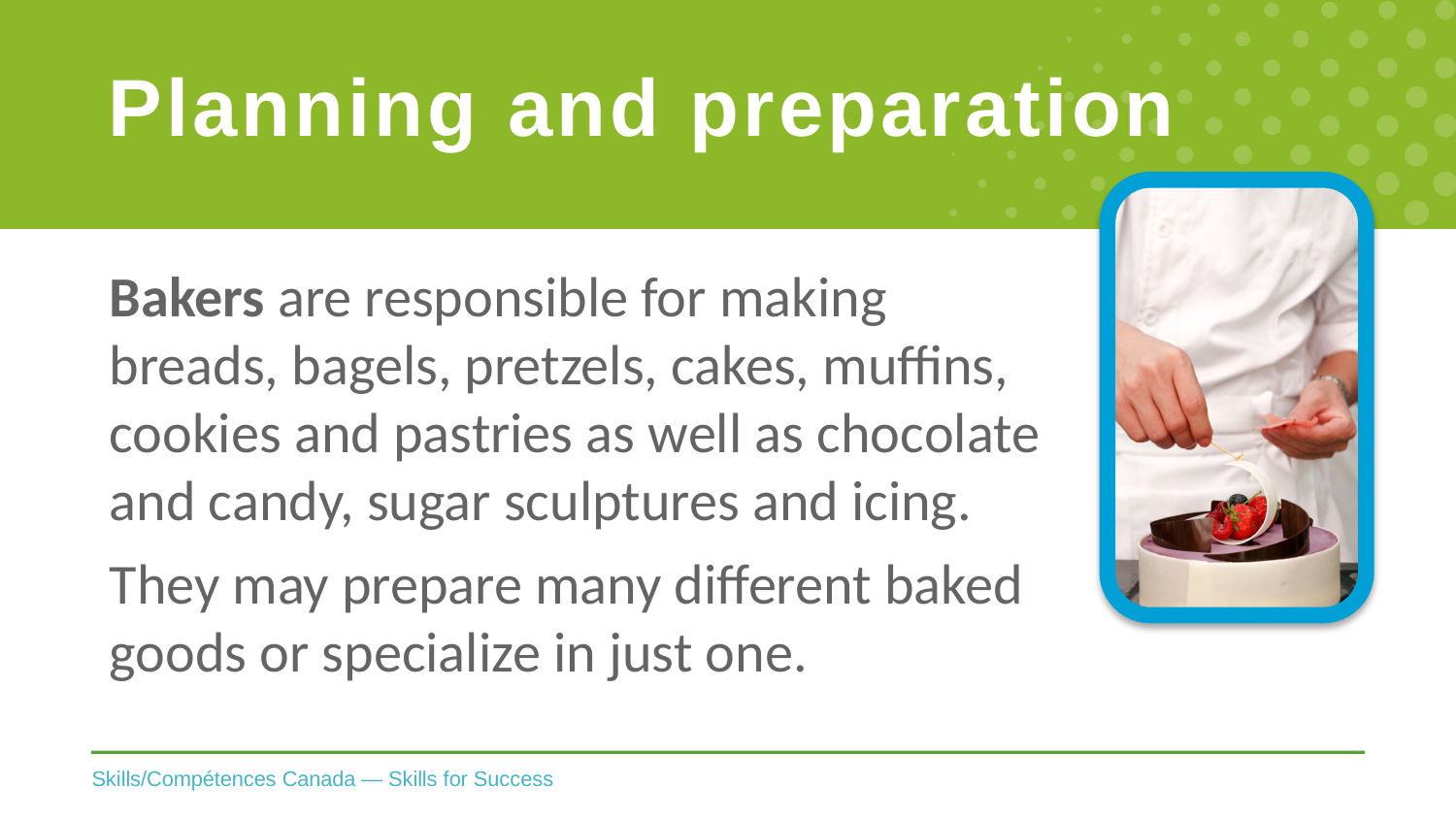

# Planning and preparation

Bakers are responsible for making breads, bagels, pretzels, cakes, muffins, cookies and pastries as well as chocolate and candy, sugar sculptures and icing.
They may prepare many different baked goods or specialize in just one.